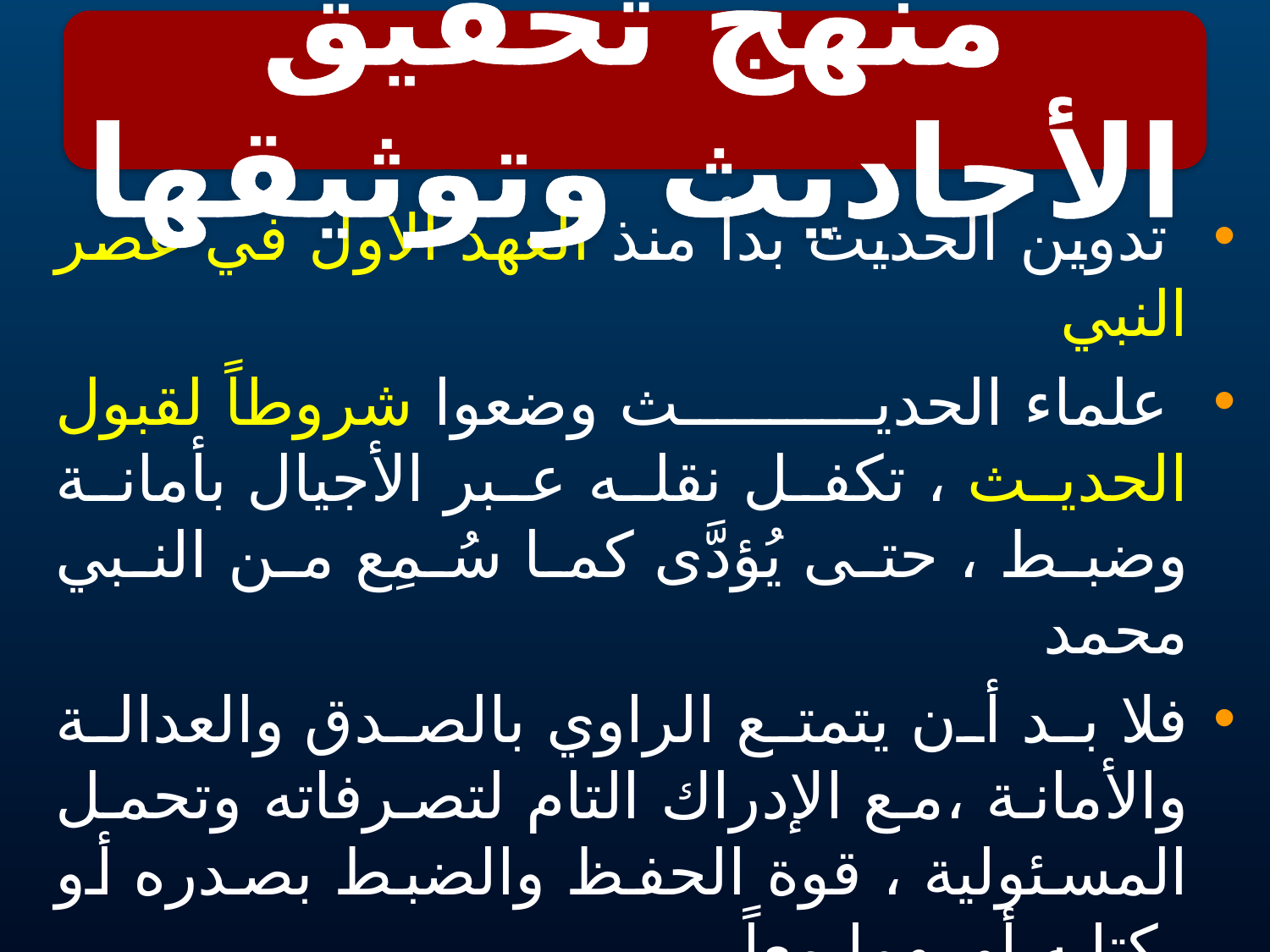

منهج تحقيق الأحاديث وتوثيقها
#
 تدوين الحديث بدأ منذ العهد الأول في عصر النبي
 علماء الحديث وضعوا شروطاً لقبول الحديث ، تكفل نقله عبر الأجيال بأمانة وضبط ، حتى يُؤدَّى كما سُمِع من النبي محمد
فلا بد أن يتمتع الراوي بالصدق والعدالة والأمانة ،مع الإدراك التام لتصرفاته وتحمل المسئولية ، قوة الحفظ والضبط بصدره أو بكتابه أو بهما معاً
ولقد قام علم عظيم "علم الجرح والتعديل" وضعت له القواعد، وجعل مقياسا دقيقا ضبطت به أحوال الرواة، الذي لا نظير له عند أمة من الأمم